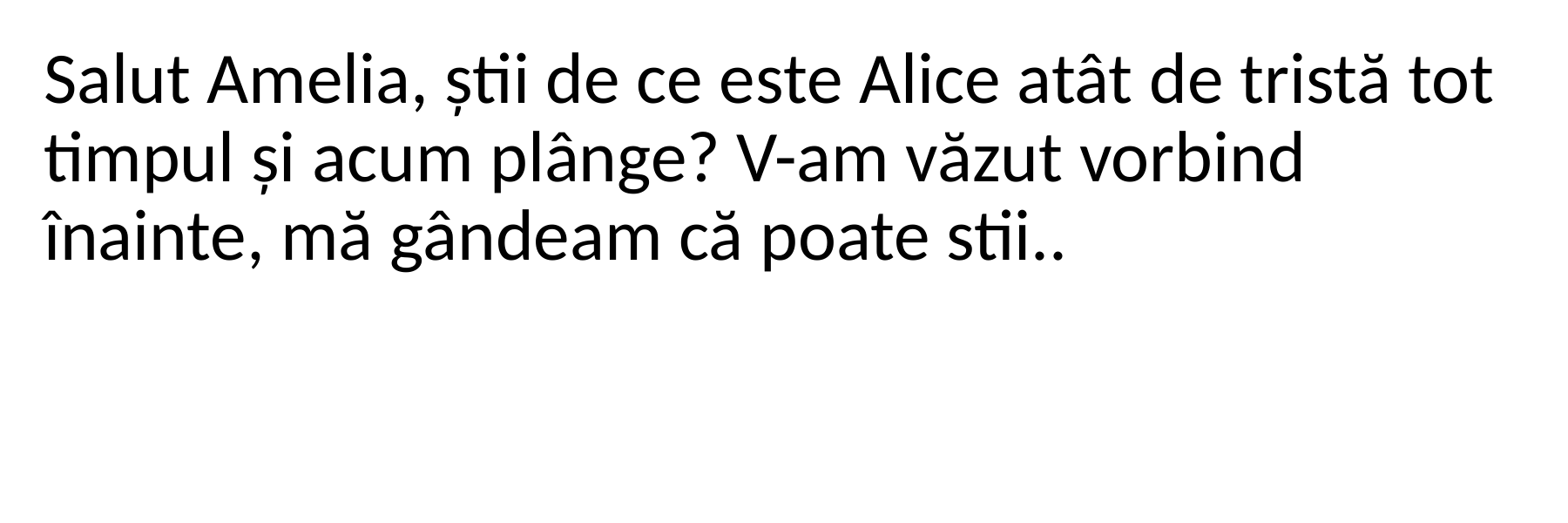

Salut Amelia, știi de ce este Alice atât de tristă tot timpul și acum plânge? V-am văzut vorbind înainte, mă gândeam că poate stii..